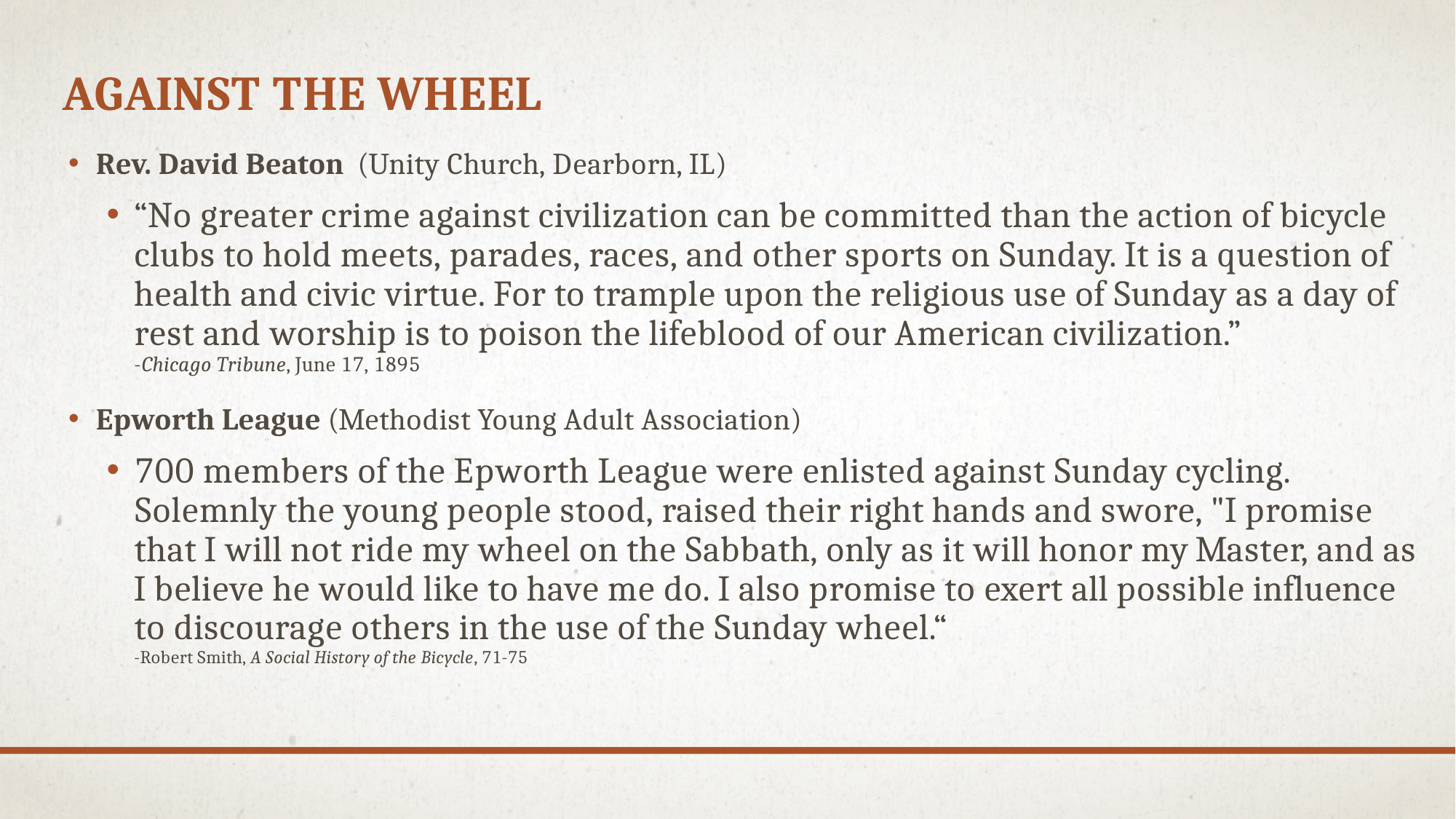

# Against the Wheel
Rev. David Beaton  (Unity Church, Dearborn, IL)
“No greater crime against civilization can be committed than the action of bicycle clubs to hold meets, parades, races, and other sports on Sunday. It is a question of health and civic virtue. For to trample upon the religious use of Sunday as a day of rest and worship is to poison the lifeblood of our American civilization.”
-Chicago Tribune, June 17, 1895
Epworth League (Methodist Young Adult Association)
700 members of the Epworth League were enlisted against Sunday cycling. Solemnly the young people stood, raised their right hands and swore, "I promise that I will not ride my wheel on the Sabbath, only as it will honor my Master, and as I believe he would like to have me do. I also promise to exert all possible influence to discourage others in the use of the Sunday wheel.“
-Robert Smith, A Social History of the Bicycle, 71-75